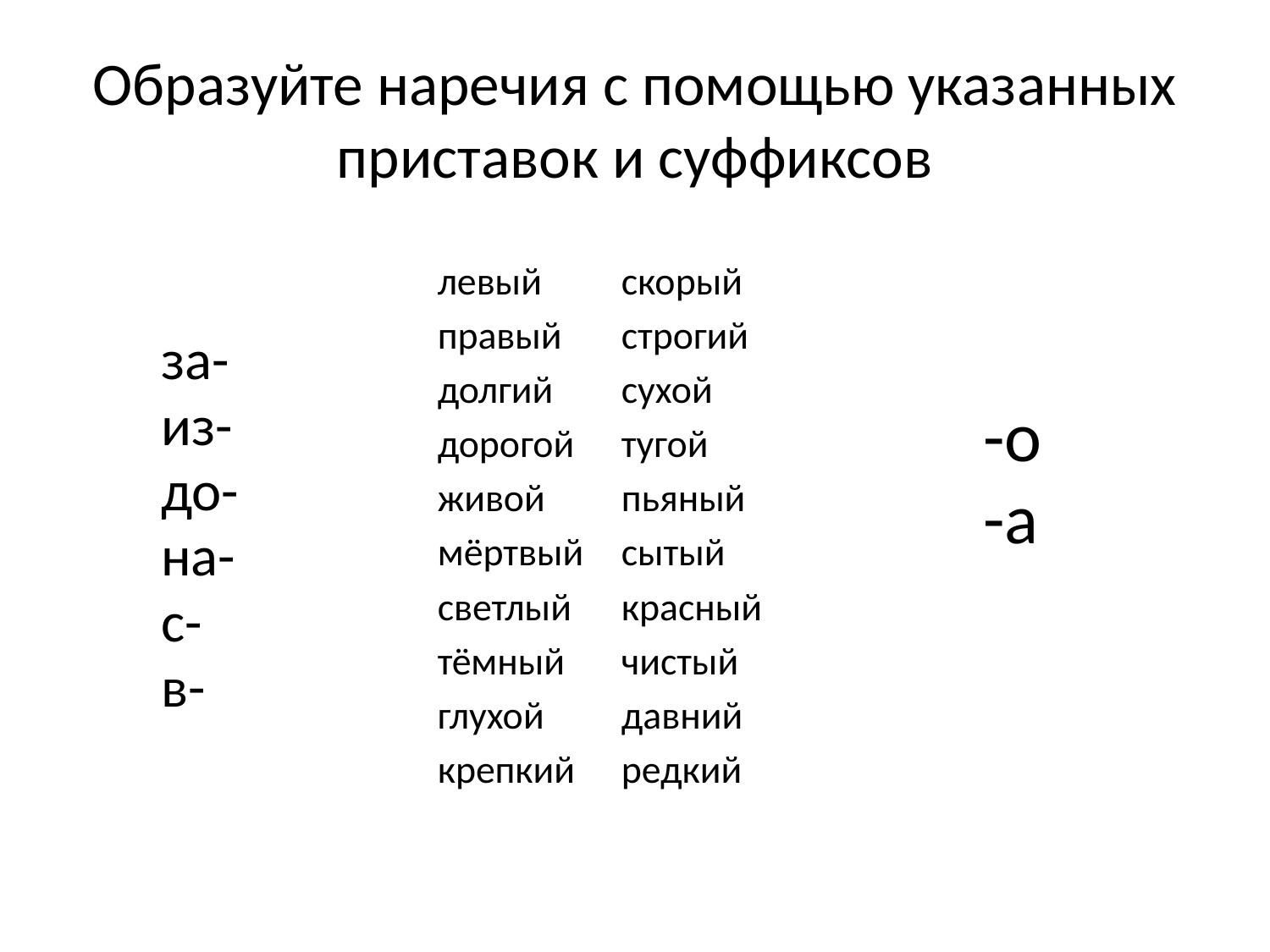

# Образуйте наречия с помощью указанных приставок и суффиксов
левый
правый
долгий
дорогой
живой
мёртвый
светлый
тёмный
глухой
крепкий
скорый
строгий
сухой
тугой
пьяный
сытый
красный
чистый
давний
редкий
за-
из-
до-
на-
с-
в-
-о
-а